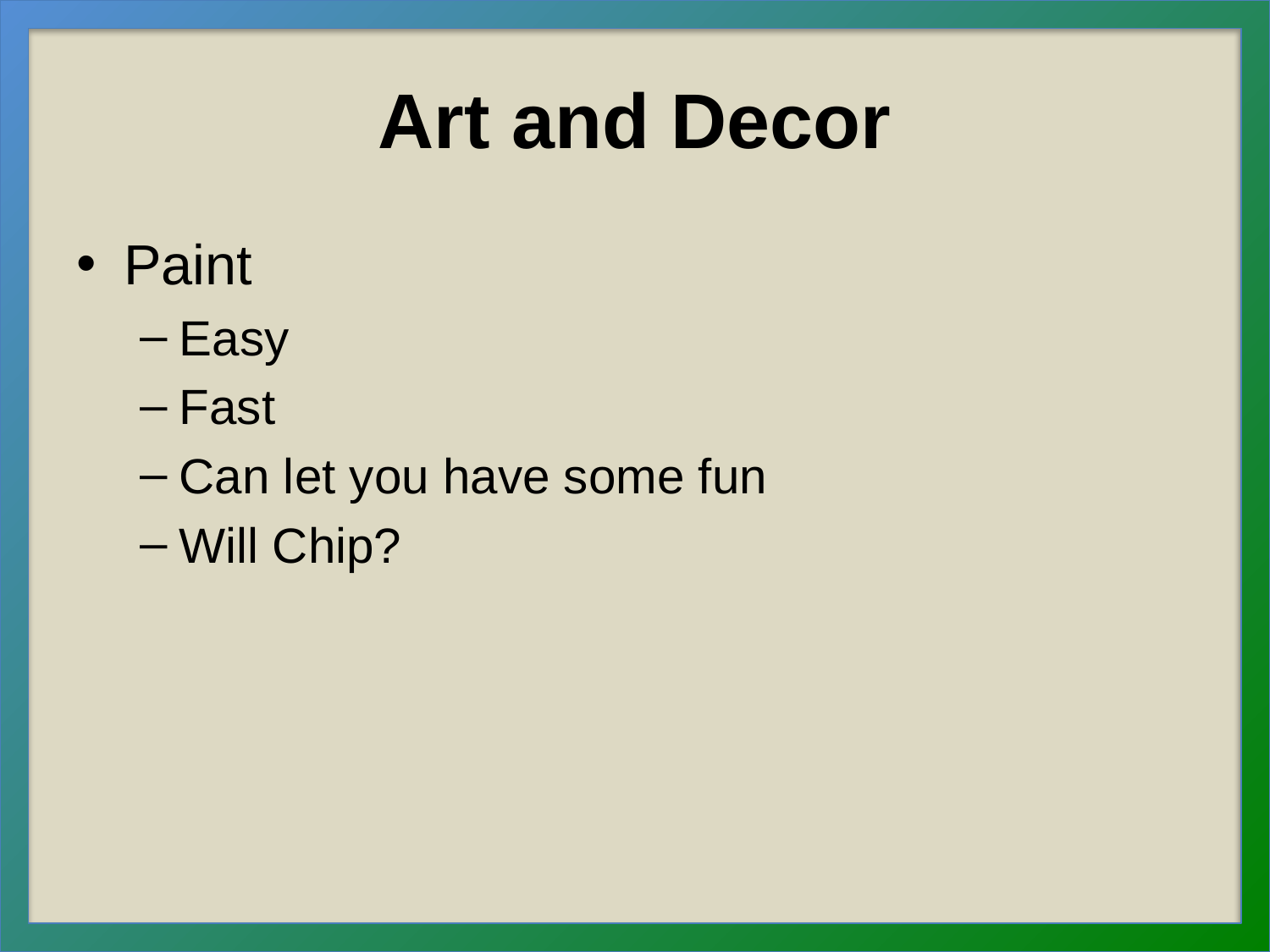

# Art and Decor
Paint
Easy
Fast
Can let you have some fun
Will Chip?